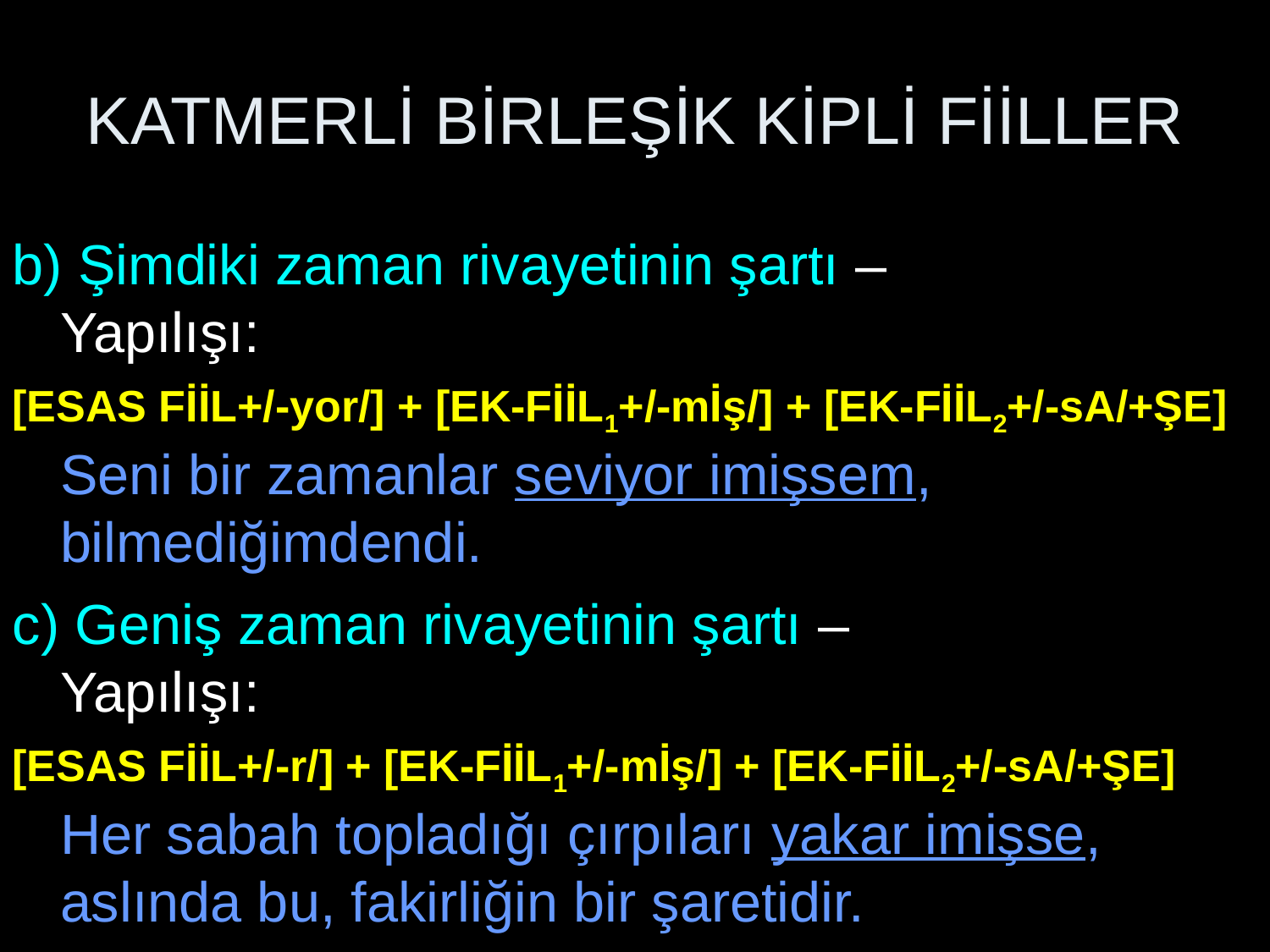

# KATMERLİ BİRLEŞİK KİPLİ FİİLLER
b) Şimdiki zaman rivayetinin şartı –
Yapılışı:
[ESAS FİİL+/-yor/] + [EK-FİİL1+/-mİş/] + [EK-FİİL2+/-sA/+ŞE]
Seni bir zamanlar seviyor imişsem, bilmediğimdendi.
c) Geniş zaman rivayetinin şartı –
Yapılışı:
[ESAS FİİL+/-r/] + [EK-FİİL1+/-mİş/] + [EK-FİİL2+/-sA/+ŞE]
Her sabah topladığı çırpıları yakar imişse, aslında bu, fakirliğin bir şaretidir.